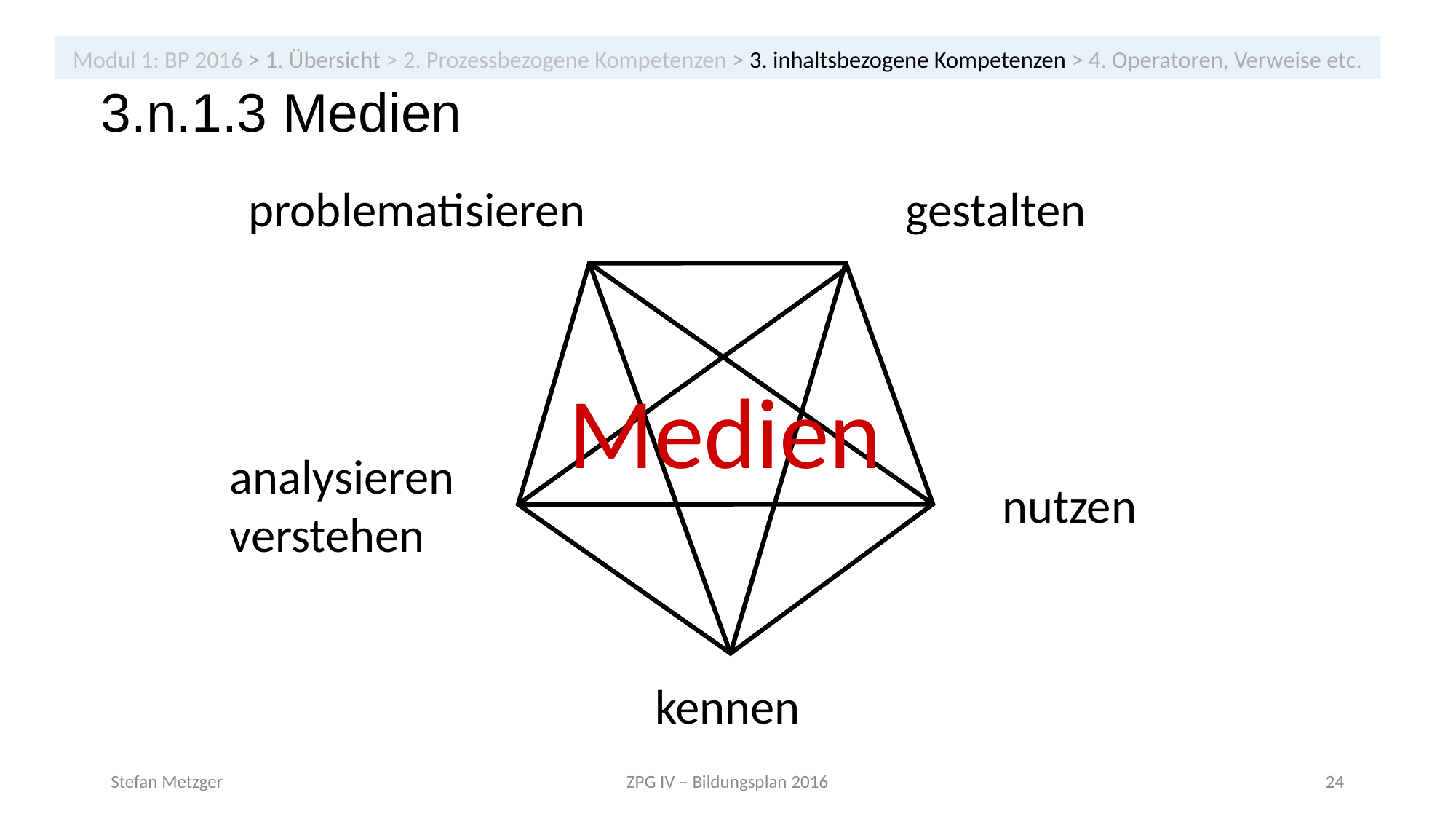

Modul 1: BP 2016 > 1. Übersicht > 2. Prozessbezogene Kompetenzen > 3. inhaltsbezogene Kompetenzen > 4. Operatoren, Verweise etc.
3.n.1.3 Medien
problematisieren
gestalten

Medien
analysieren
verstehen
nutzen
kennen
Stefan Metzger
ZPG IV – Bildungsplan 2016
24